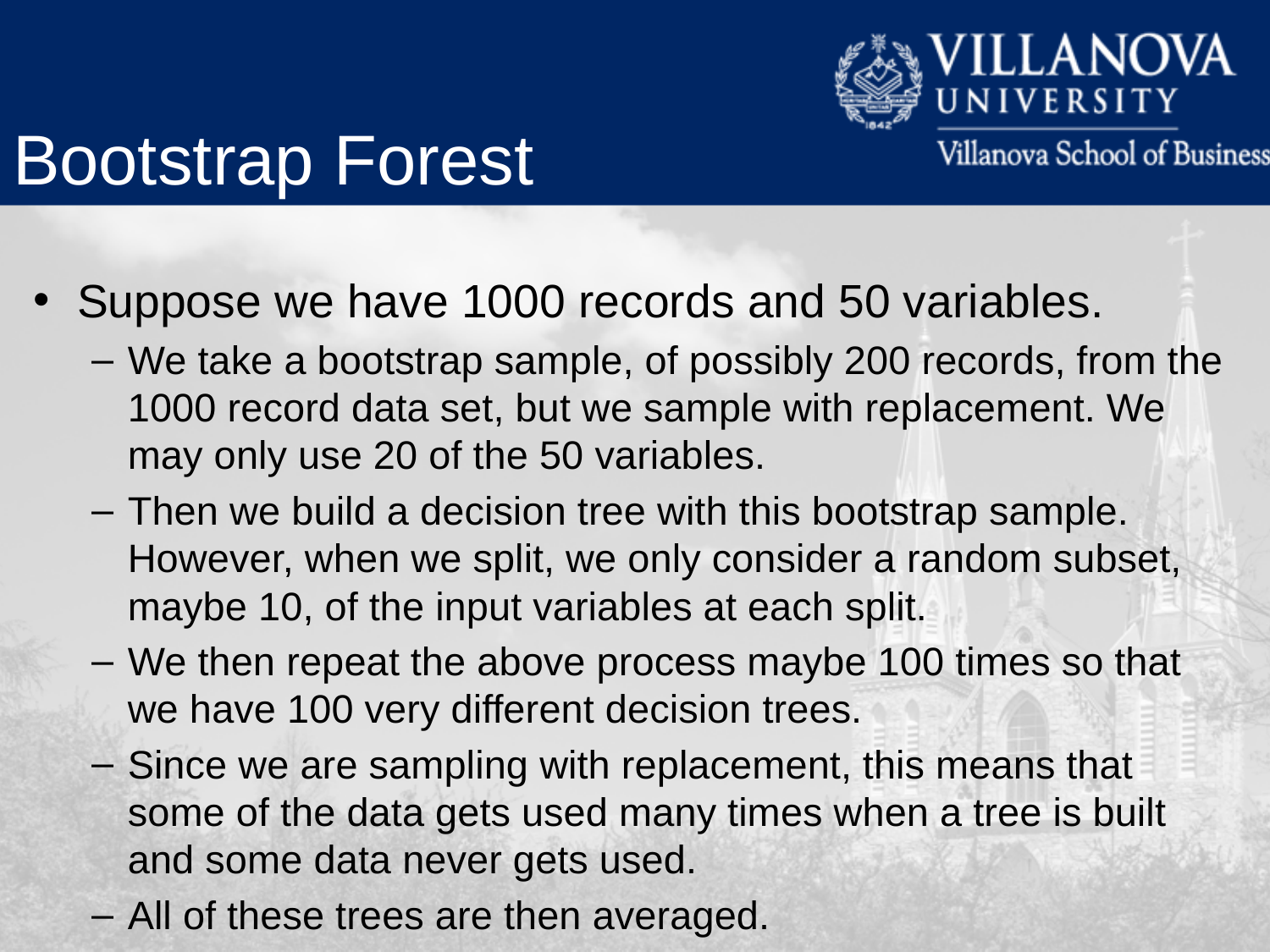

Bootstrap Forest
Suppose we have 1000 records and 50 variables.
We take a bootstrap sample, of possibly 200 records, from the 1000 record data set, but we sample with replacement. We may only use 20 of the 50 variables.
Then we build a decision tree with this bootstrap sample. However, when we split, we only consider a random subset, maybe 10, of the input variables at each split.
We then repeat the above process maybe 100 times so that we have 100 very different decision trees.
Since we are sampling with replacement, this means that some of the data gets used many times when a tree is built and some data never gets used.
All of these trees are then averaged.